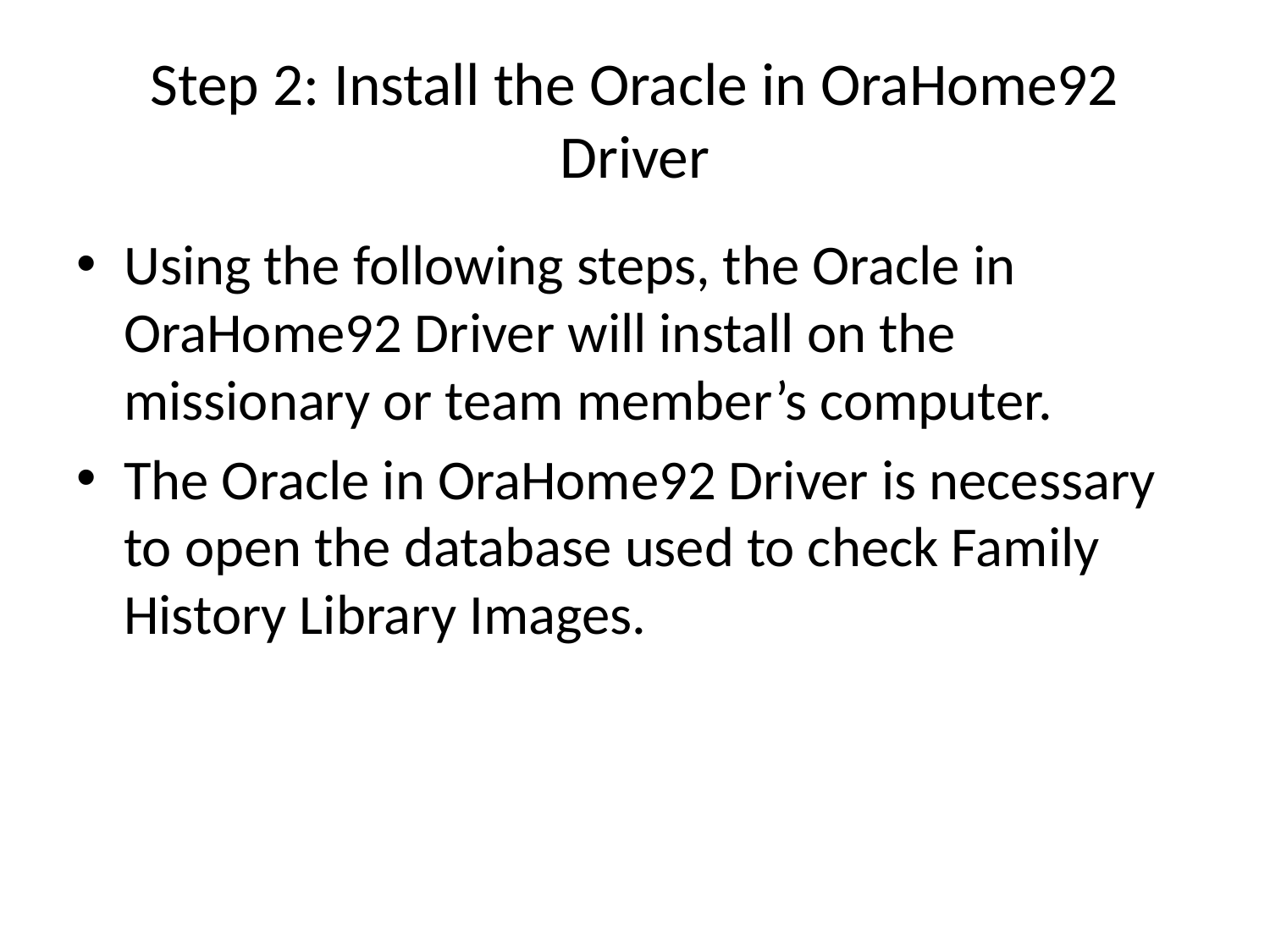

# Step 2: Install the Oracle in OraHome92 Driver
Using the following steps, the Oracle in OraHome92 Driver will install on the missionary or team member’s computer.
The Oracle in OraHome92 Driver is necessary to open the database used to check Family History Library Images.